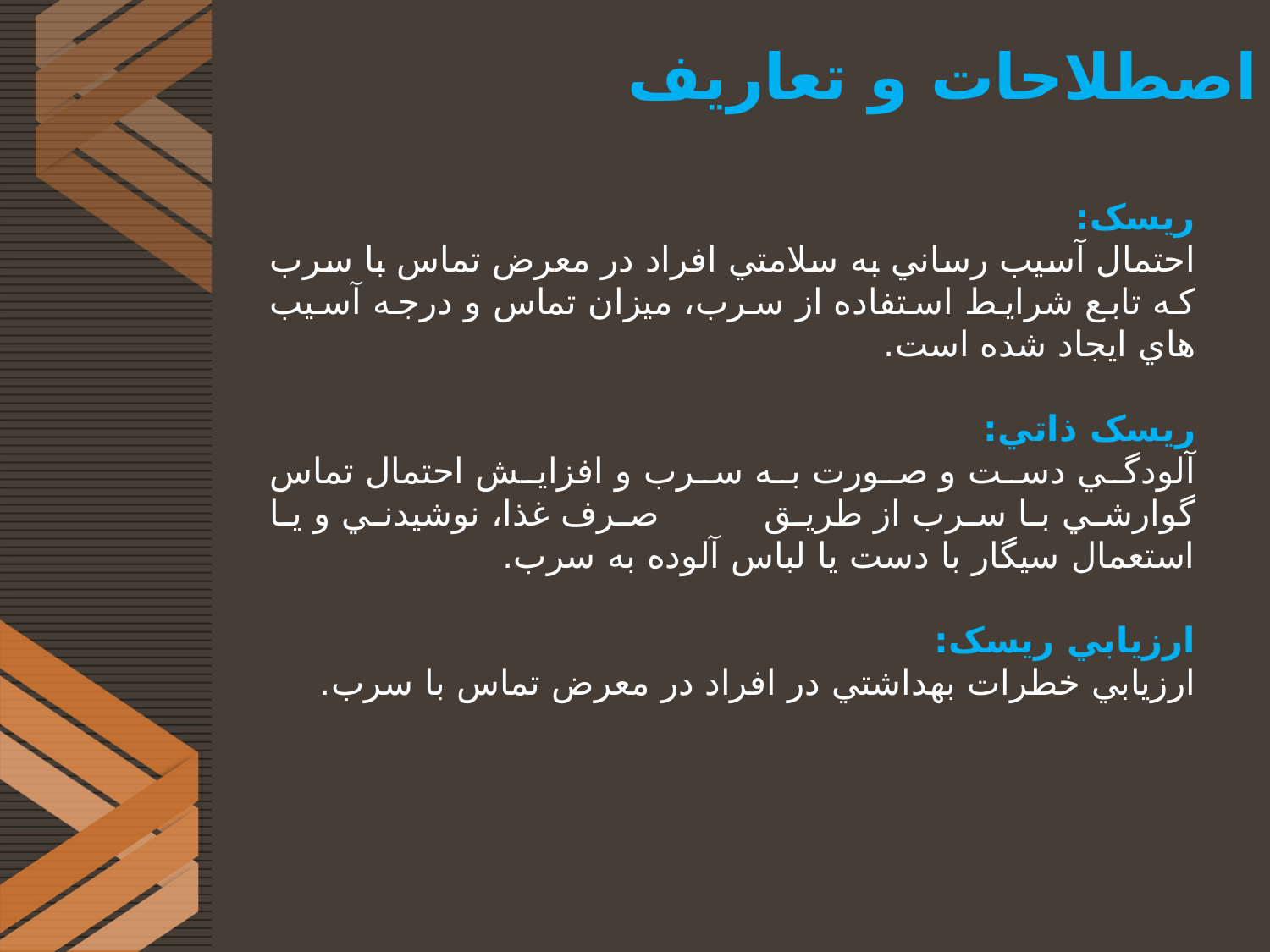

# اصطلاحات و تعاریف
ريسک:
احتمال آسيب رساني به سلامتي افراد در معرض تماس با سرب كه تابع شرايط استفاده از سرب، ميزان تماس و درجه آسيب هاي ايجاد شده است.

ريسک ذاتي:
آلودگي دست و صورت به سرب و افزايش احتمال تماس گوارشي با سرب از طريق     صرف غذا، نوشيدني و يا استعمال سيگار با دست يا لباس آلوده به سرب.

ارزيابي ريسک:
ارزيابي خطرات بهداشتي در افراد در معرض تماس با سرب.